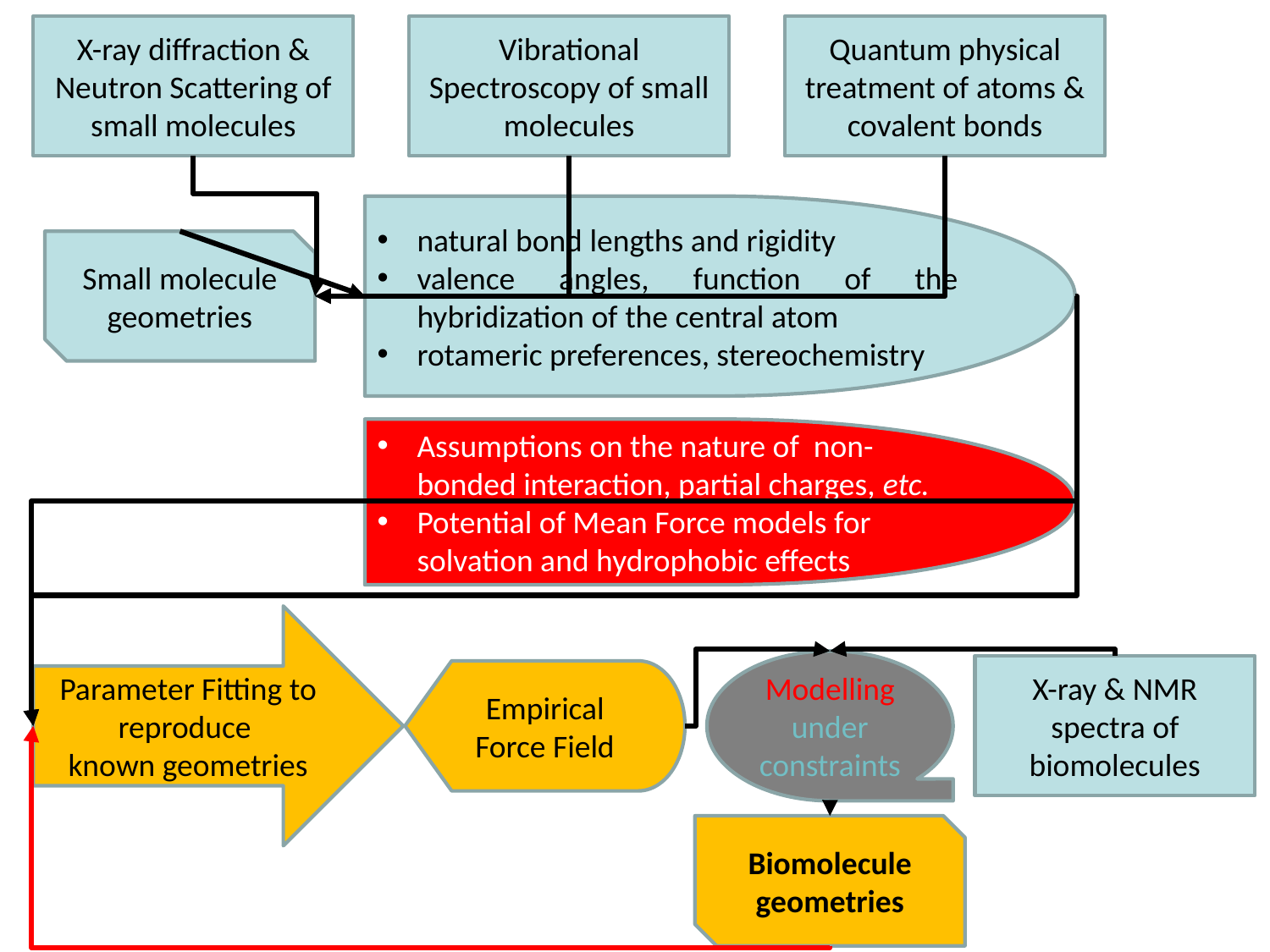

X-ray diffraction & Neutron Scattering of small molecules
Vibrational Spectroscopy of small molecules
Quantum physical treatment of atoms & covalent bonds
natural bond lengths and rigidity
valence angles, function of the hybridization of the central atom
rotameric preferences, stereochemistry
Small molecule geometries
Assumptions on the nature of  non-bonded interaction, partial charges, etc.
Potential of Mean Force models for solvation and hydrophobic effects
Parameter Fitting to reproduce
known geometries
Modelling under constraints
X-ray & NMR spectra of biomolecules
Empirical Force Field
Biomolecule geometries